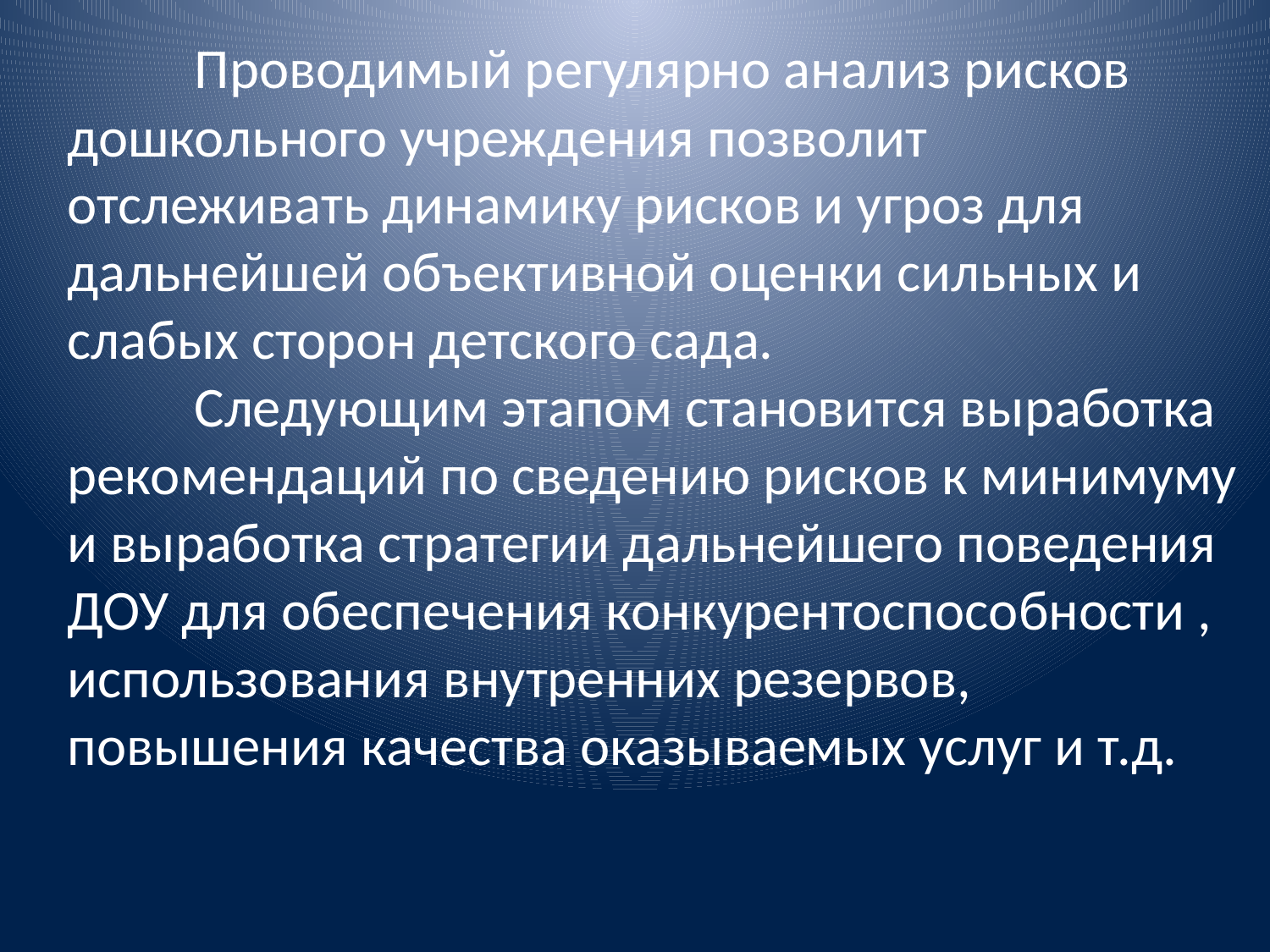

Проводимый регулярно анализ рисков дошкольного учреждения позволит отслеживать динамику рисков и угроз для дальнейшей объективной оценки сильных и слабых сторон детского сада.
	Следующим этапом становится выработка рекомендаций по сведению рисков к минимуму и выработка стратегии дальнейшего поведения ДОУ для обеспечения конкурентоспособности , использования внутренних резервов, повышения качества оказываемых услуг и т.д.